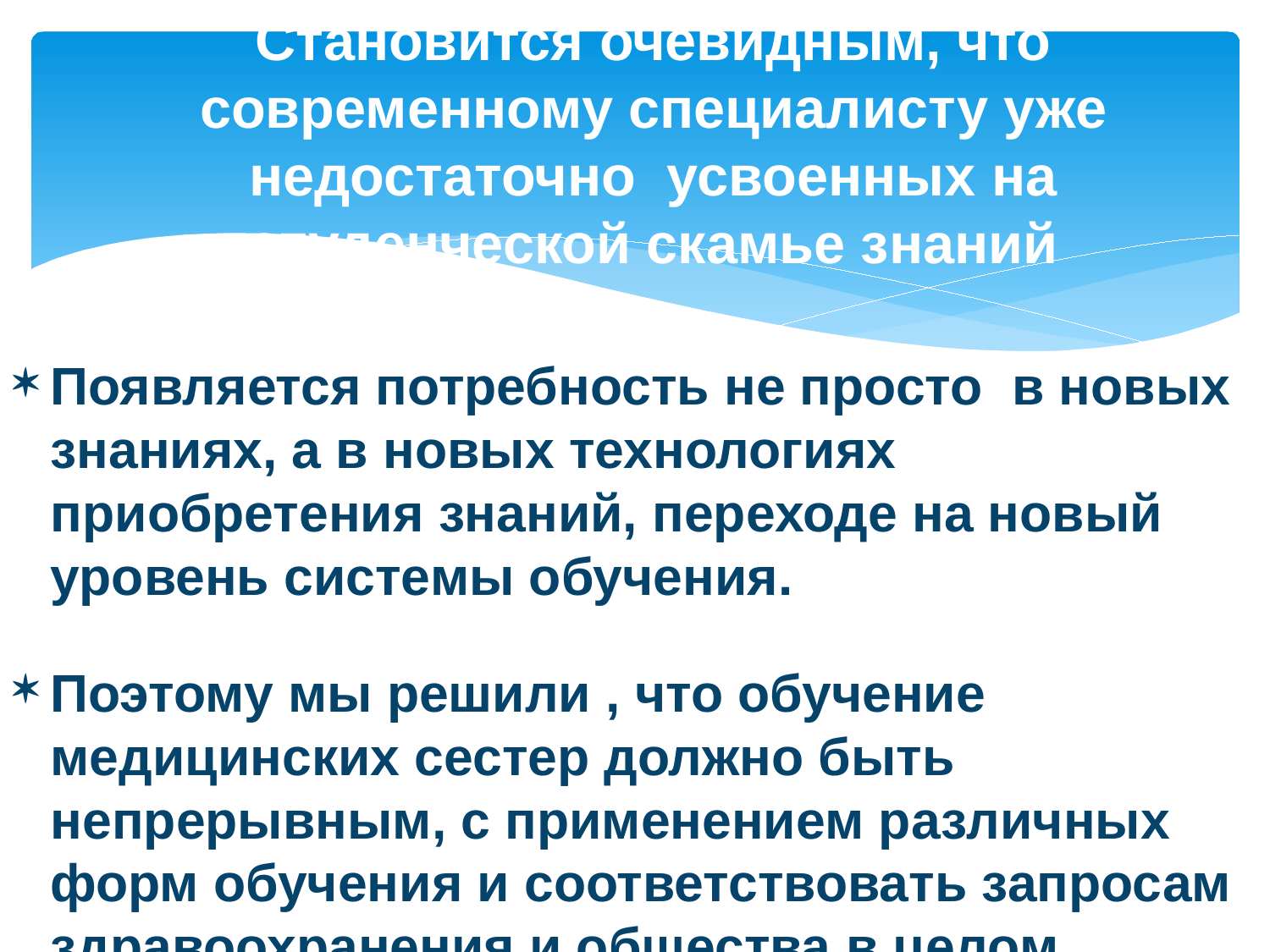

# Становится очевидным, что современному специалисту уже недостаточно  усвоенных на студенческой скамье знаний
Появляется потребность не просто  в новых знаниях, а в новых технологиях приобретения знаний, переходе на новый уровень системы обучения.
Поэтому мы решили , что обучение медицинских сестер должно быть непрерывным, с применением различных форм обучения и соответствовать запросам здравоохранения и общества в целом.